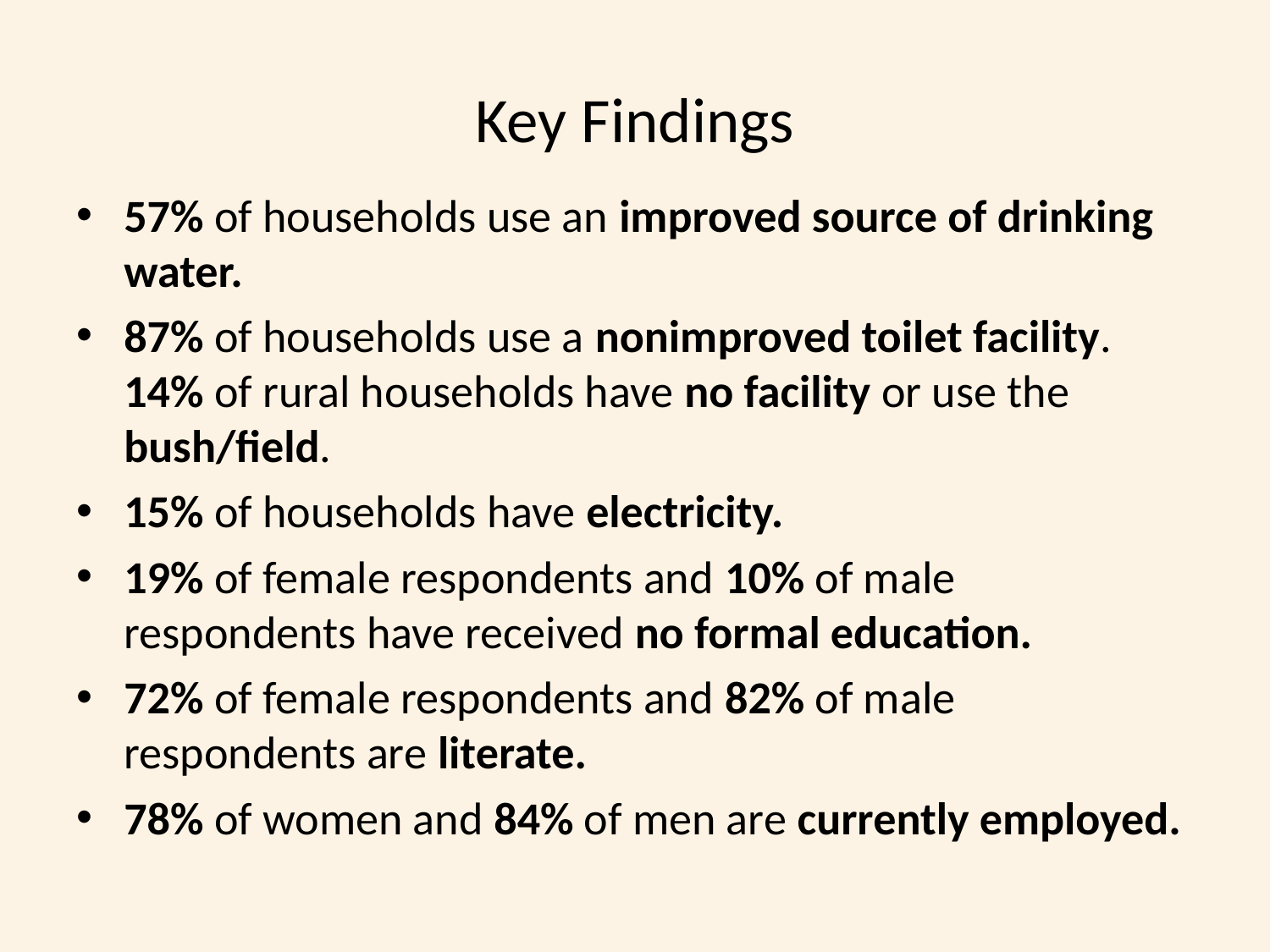

# Key Findings
57% of households use an improved source of drinking water.
87% of households use a nonimproved toilet facility. 14% of rural households have no facility or use the bush/field.
15% of households have electricity.
19% of female respondents and 10% of male respondents have received no formal education.
72% of female respondents and 82% of male respondents are literate.
78% of women and 84% of men are currently employed.